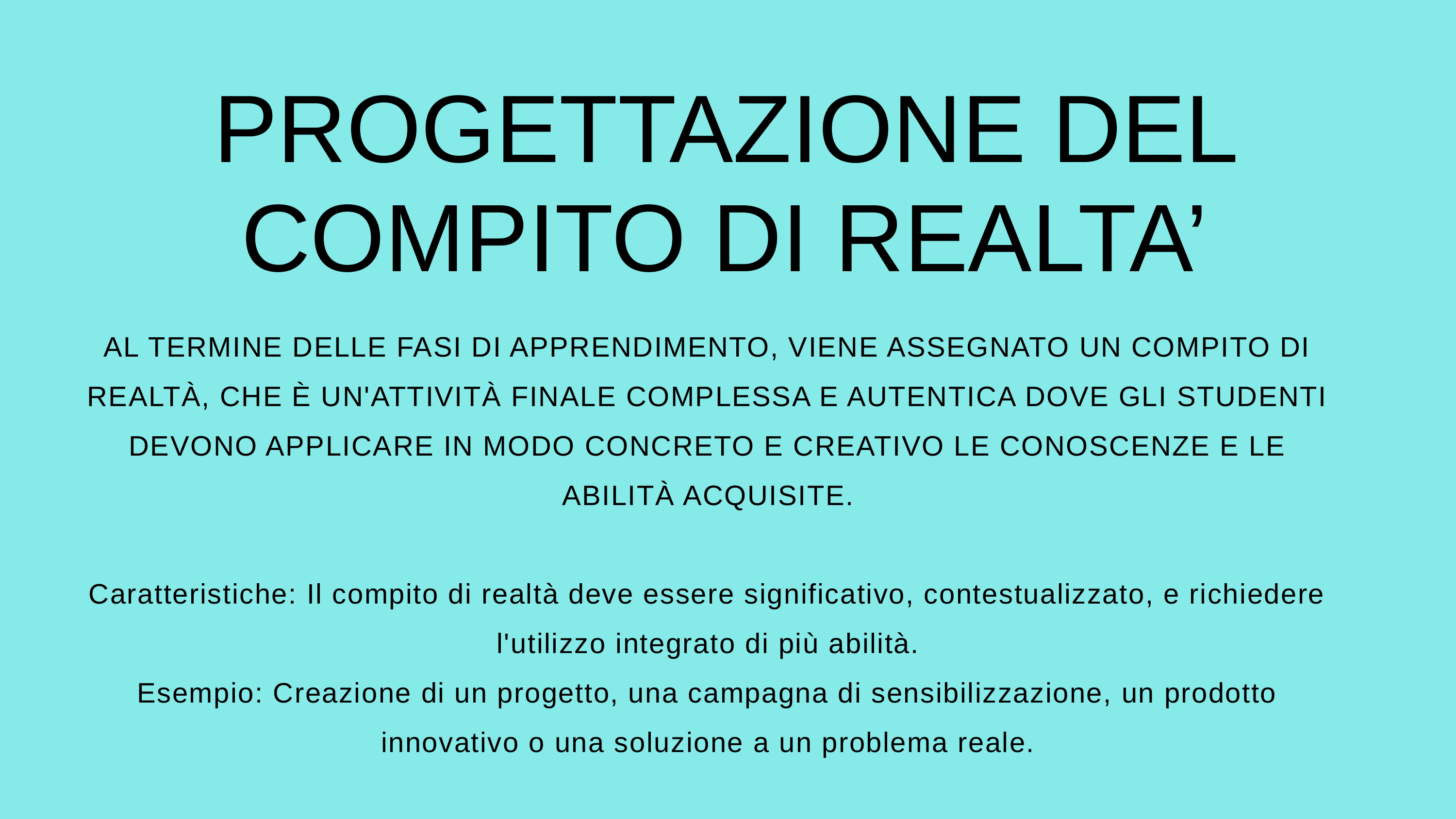

PROGETTAZIONE DEL COMPITO DI REALTA’
AL TERMINE DELLE FASI DI APPRENDIMENTO, VIENE ASSEGNATO UN COMPITO DI REALTÀ, CHE È UN'ATTIVITÀ FINALE COMPLESSA E AUTENTICA DOVE GLI STUDENTI DEVONO APPLICARE IN MODO CONCRETO E CREATIVO LE CONOSCENZE E LE ABILITÀ ACQUISITE.

Caratteristiche: Il compito di realtà deve essere significativo, contestualizzato, e richiedere l'utilizzo integrato di più abilità.
Esempio: Creazione di un progetto, una campagna di sensibilizzazione, un prodotto innovativo o una soluzione a un problema reale.